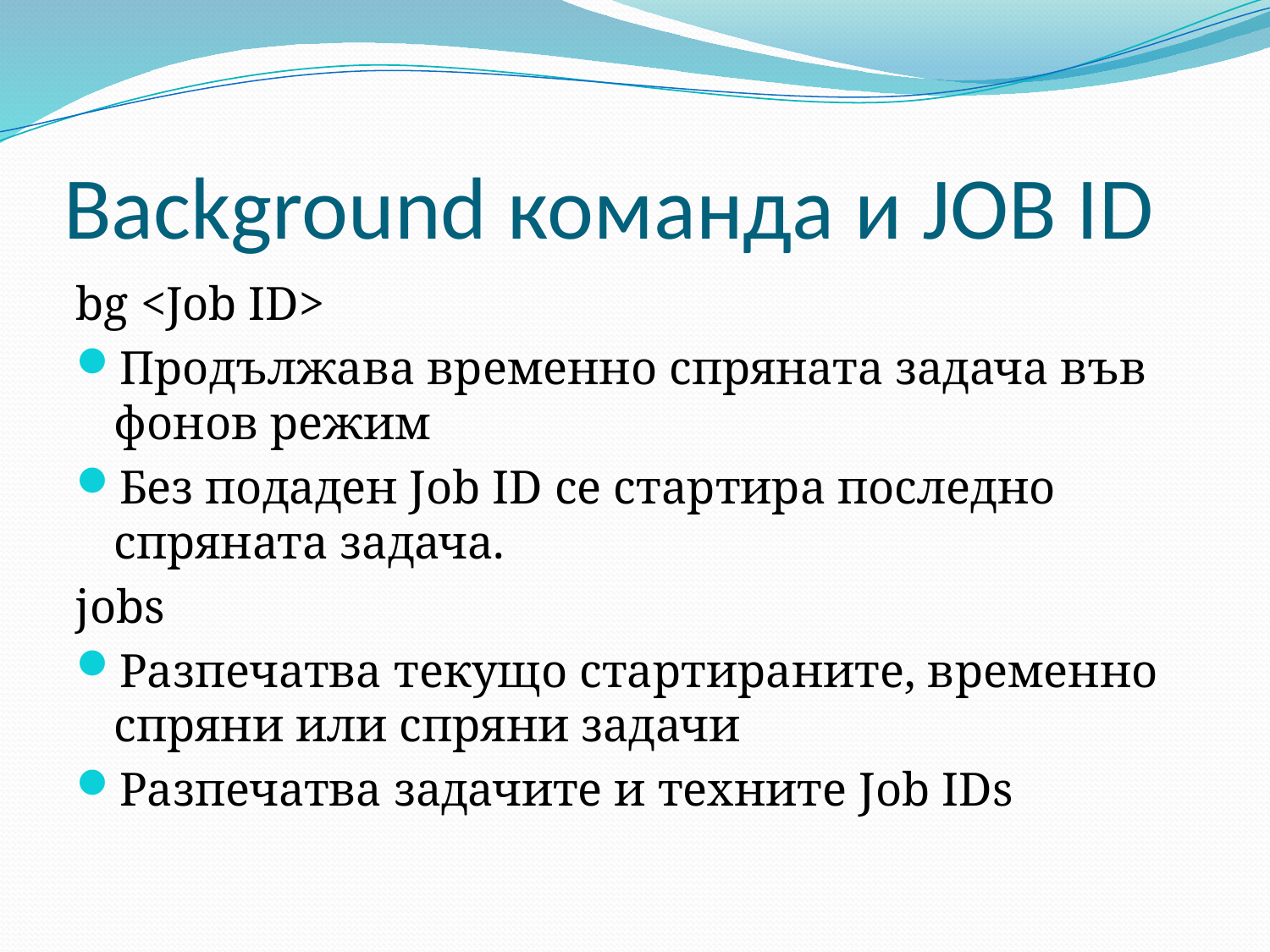

# Background команда и JOB ID
bg <Job ID>
Продължава временно спряната задача във фонов режим
Без подаден Job ID се стартира последно спряната задача.
jobs
Разпечатва текущо стартираните, временно спряни или спряни задачи
Разпечатва задачите и техните Job IDs